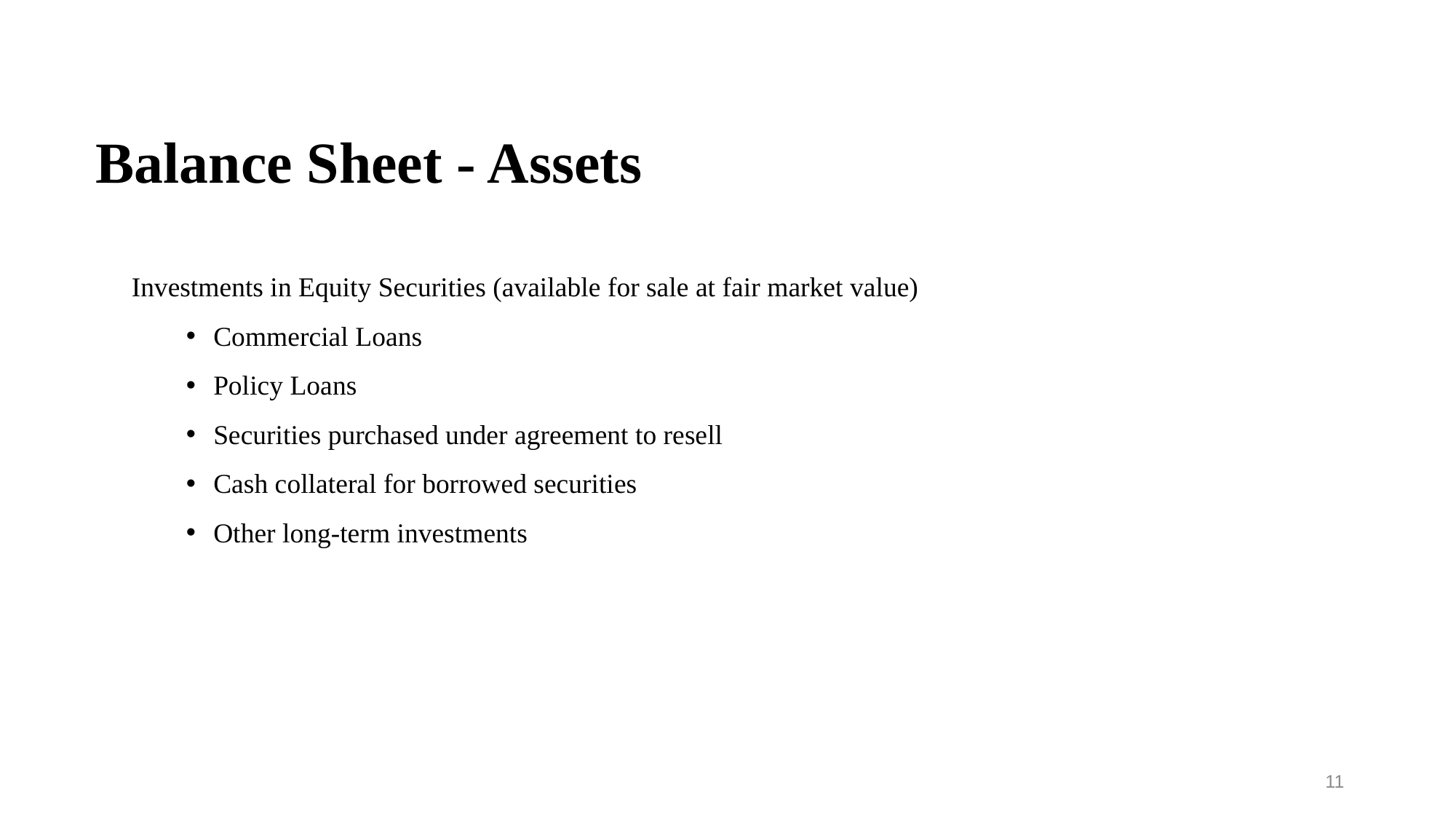

# Balance Sheet - Assets
Investments in Equity Securities (available for sale at fair market value)
Commercial Loans
Policy Loans
Securities purchased under agreement to resell
Cash collateral for borrowed securities
Other long-term investments

11